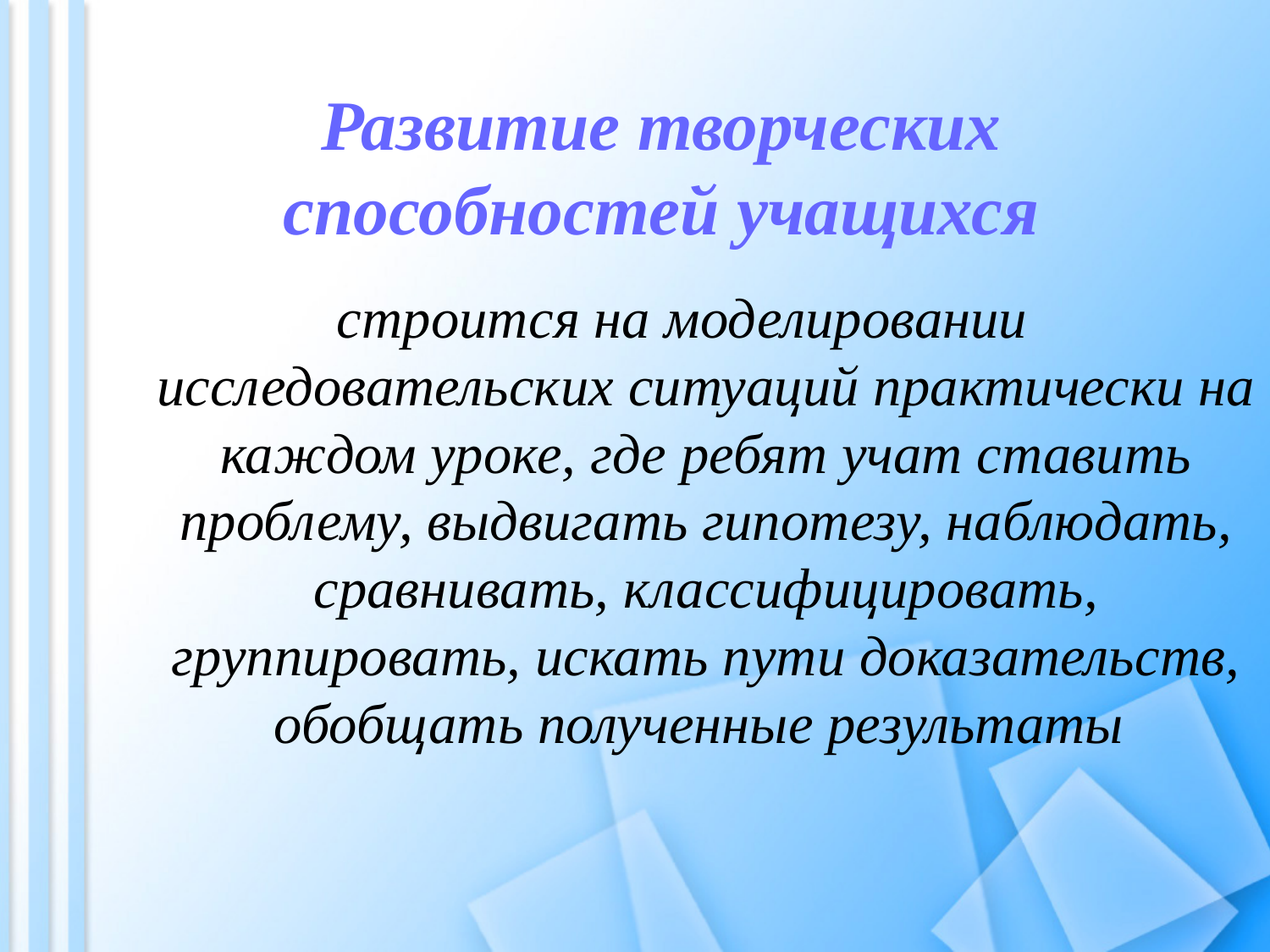

# Развитие творческих способностей учащихся
строится на моделировании исследовательских ситуаций практически на каждом уроке, где ребят учат ставить проблему, выдвигать гипотезу, наблюдать, сравнивать, классифицировать, группировать, искать пути доказательств, обобщать полученные результаты